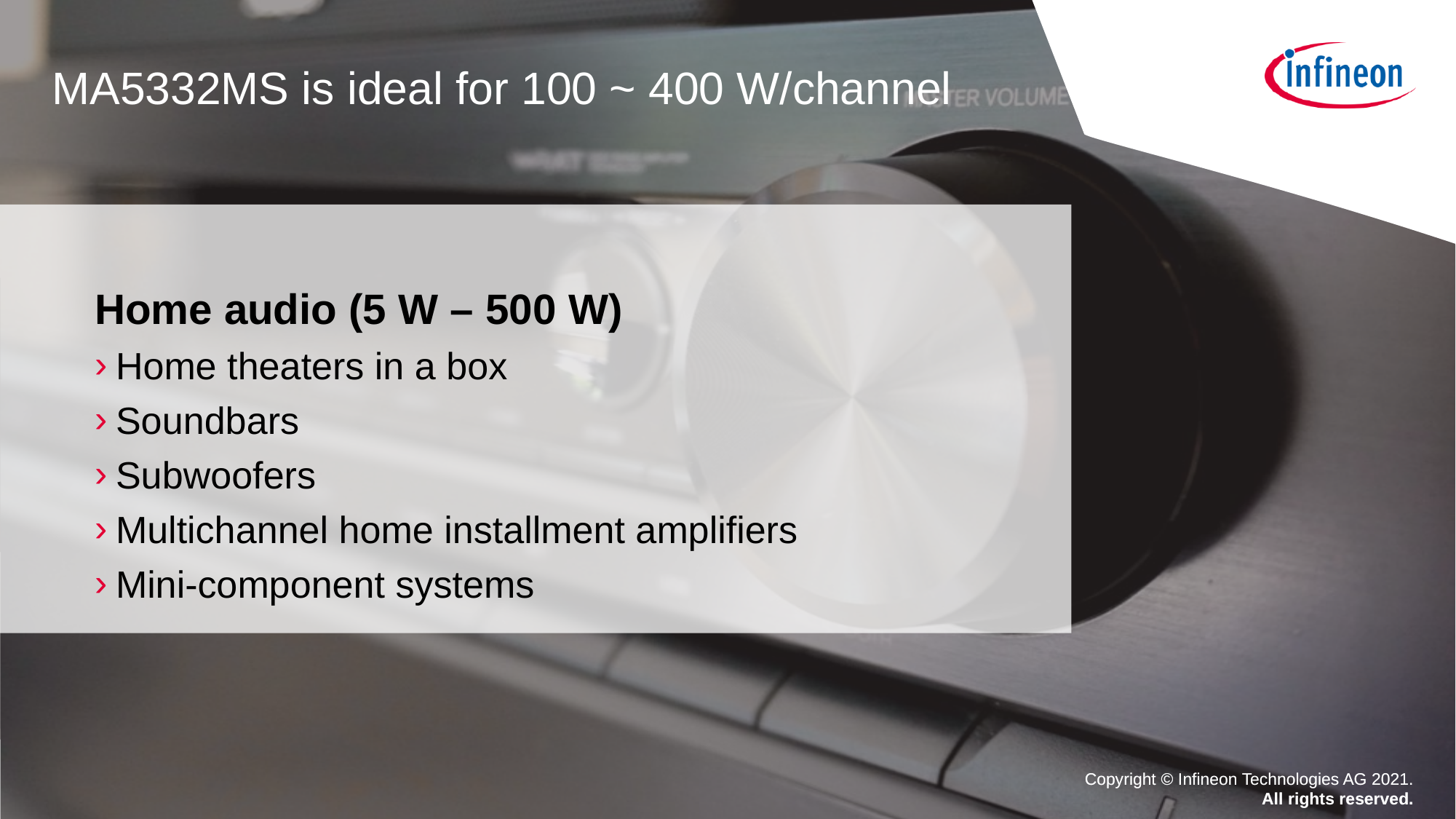

MA5332MS is ideal for 100 ~ 400 W/channel

Home audio (5 W – 500 W)
Home theaters in a box
Soundbars
Subwoofers
Multichannel home installment amplifiers
Mini-component systems
Copyright © Infineon Technologies AG 2021.
All rights reserved.